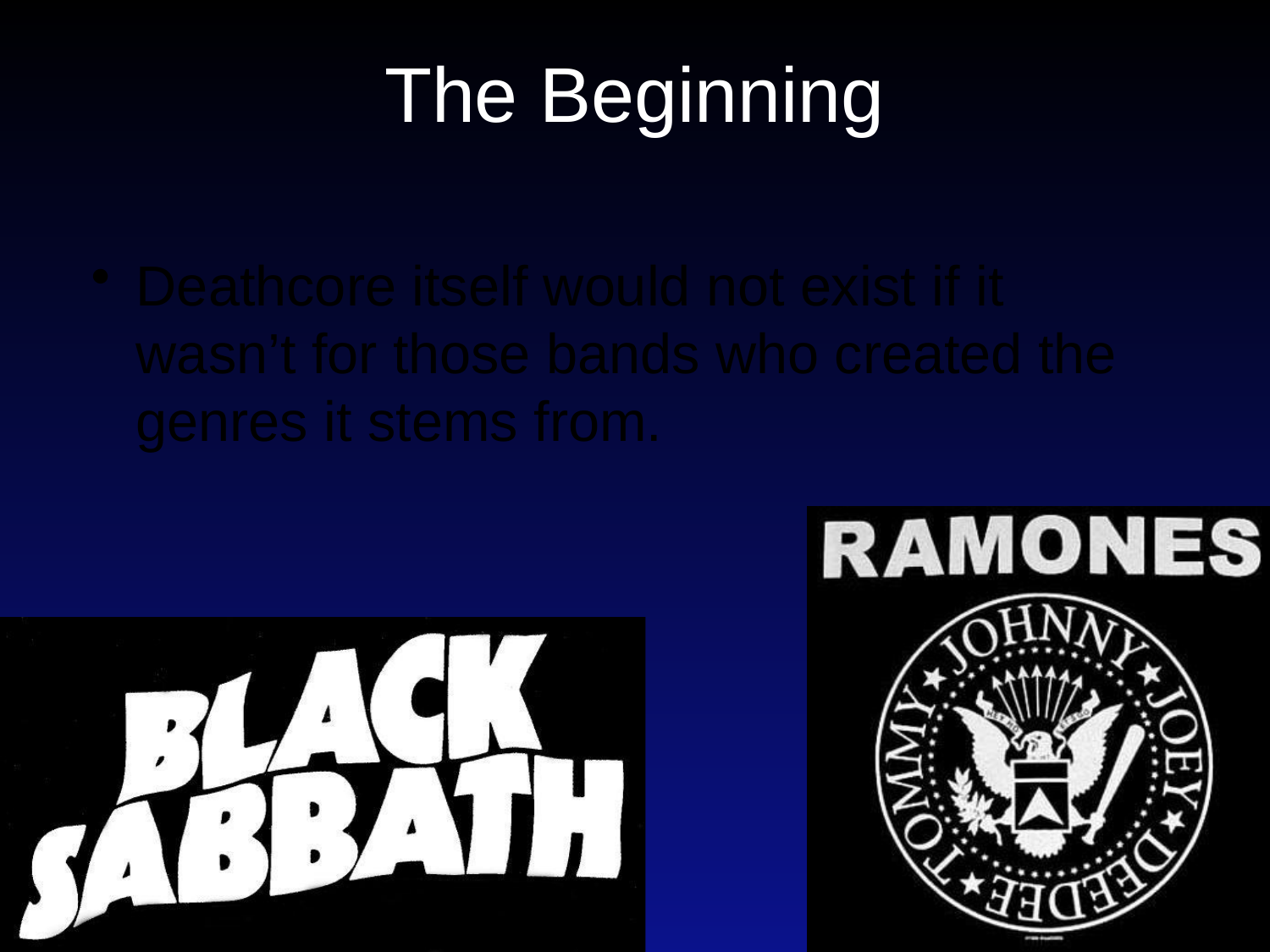

# The Beginning
Deathcore itself would not exist if it wasn’t for those bands who created the genres it stems from.